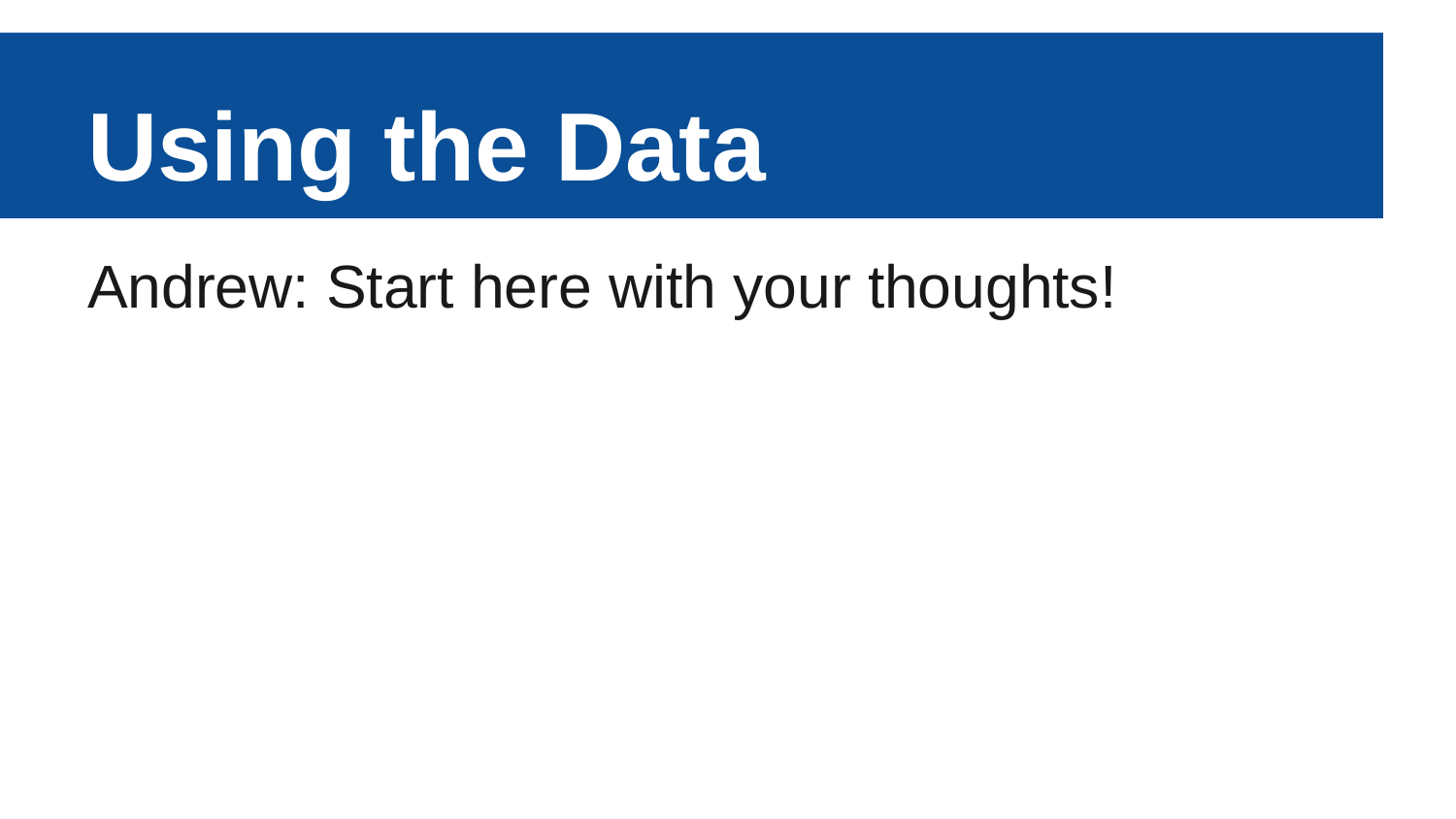

# Using the Data
Andrew: Start here with your thoughts!